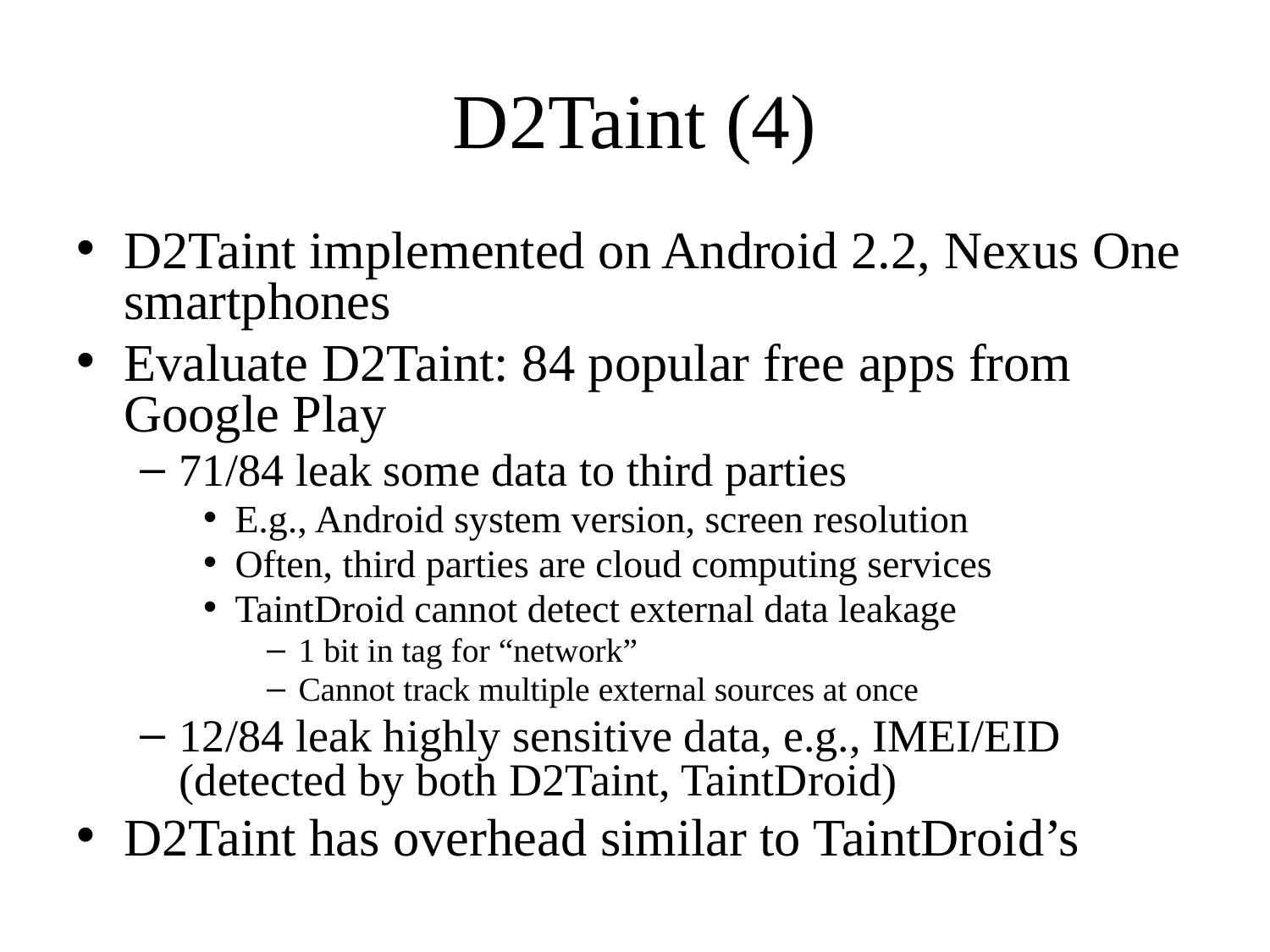

# D2Taint (4)
D2Taint implemented on Android 2.2, Nexus One smartphones
Evaluate D2Taint: 84 popular free apps from Google Play
71/84 leak some data to third parties
E.g., Android system version, screen resolution
Often, third parties are cloud computing services
TaintDroid cannot detect external data leakage
1 bit in tag for “network”
Cannot track multiple external sources at once
12/84 leak highly sensitive data, e.g., IMEI/EID (detected by both D2Taint, TaintDroid)
D2Taint has overhead similar to TaintDroid’s